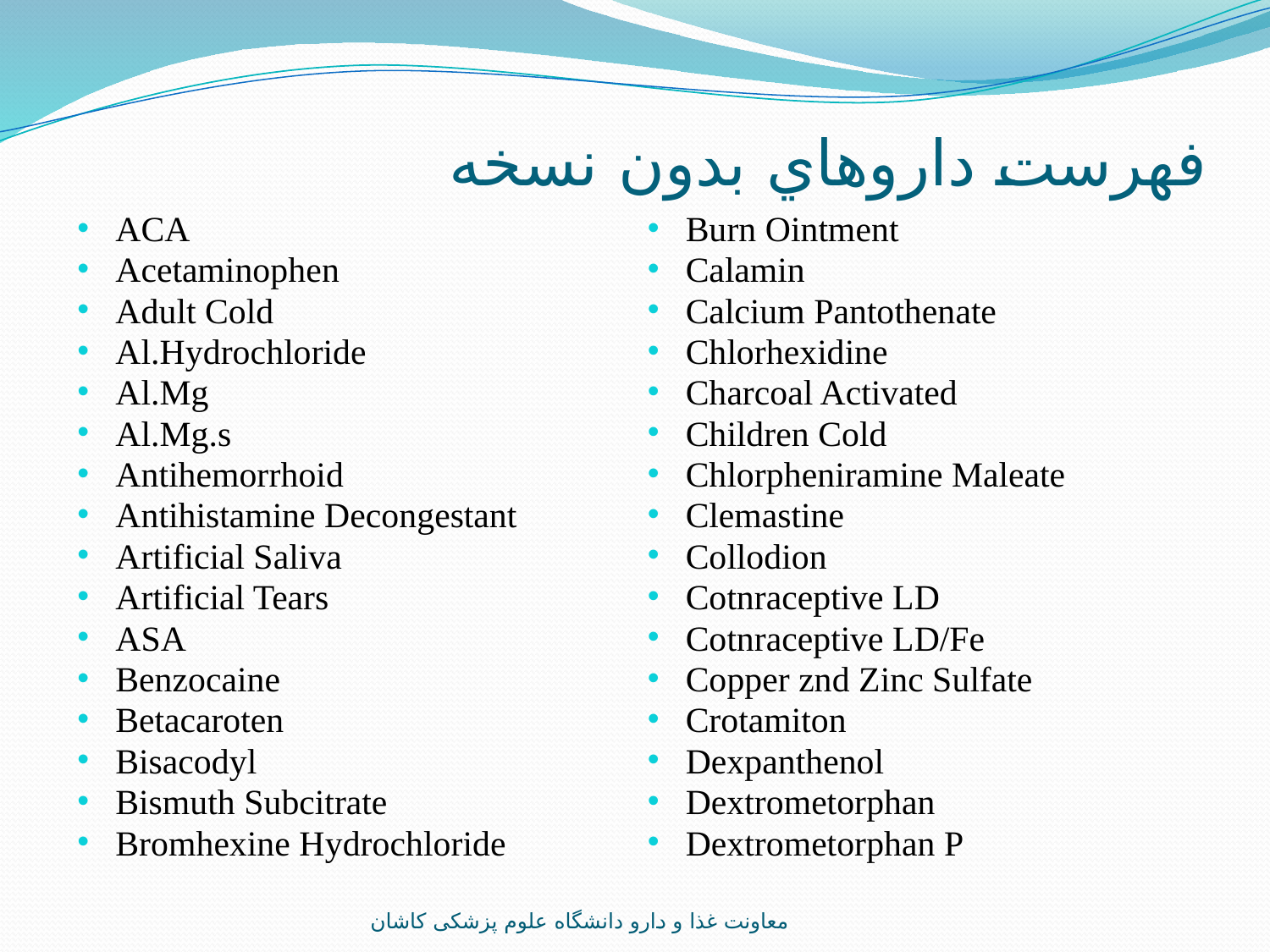

# فهرست داروهاي بدون نسخه
ACA
Acetaminophen
Adult Cold
Al.Hydrochloride
Al.Mg
Al.Mg.s
Antihemorrhoid
Antihistamine Decongestant
Artificial Saliva
Artificial Tears
ASA
Benzocaine
Betacaroten
Bisacodyl
Bismuth Subcitrate
Bromhexine Hydrochloride

Burn Ointment
Calamin
Calcium Pantothenate
Chlorhexidine
Charcoal Activated
Children Cold
Chlorpheniramine Maleate
Clemastine
Collodion
Cotnraceptive LD
Cotnraceptive LD/Fe
Copper znd Zinc Sulfate
Crotamiton
Dexpanthenol
Dextrometorphan
Dextrometorphan P

معاونت غذا و دارو دانشگاه علوم پزشکی کاشان